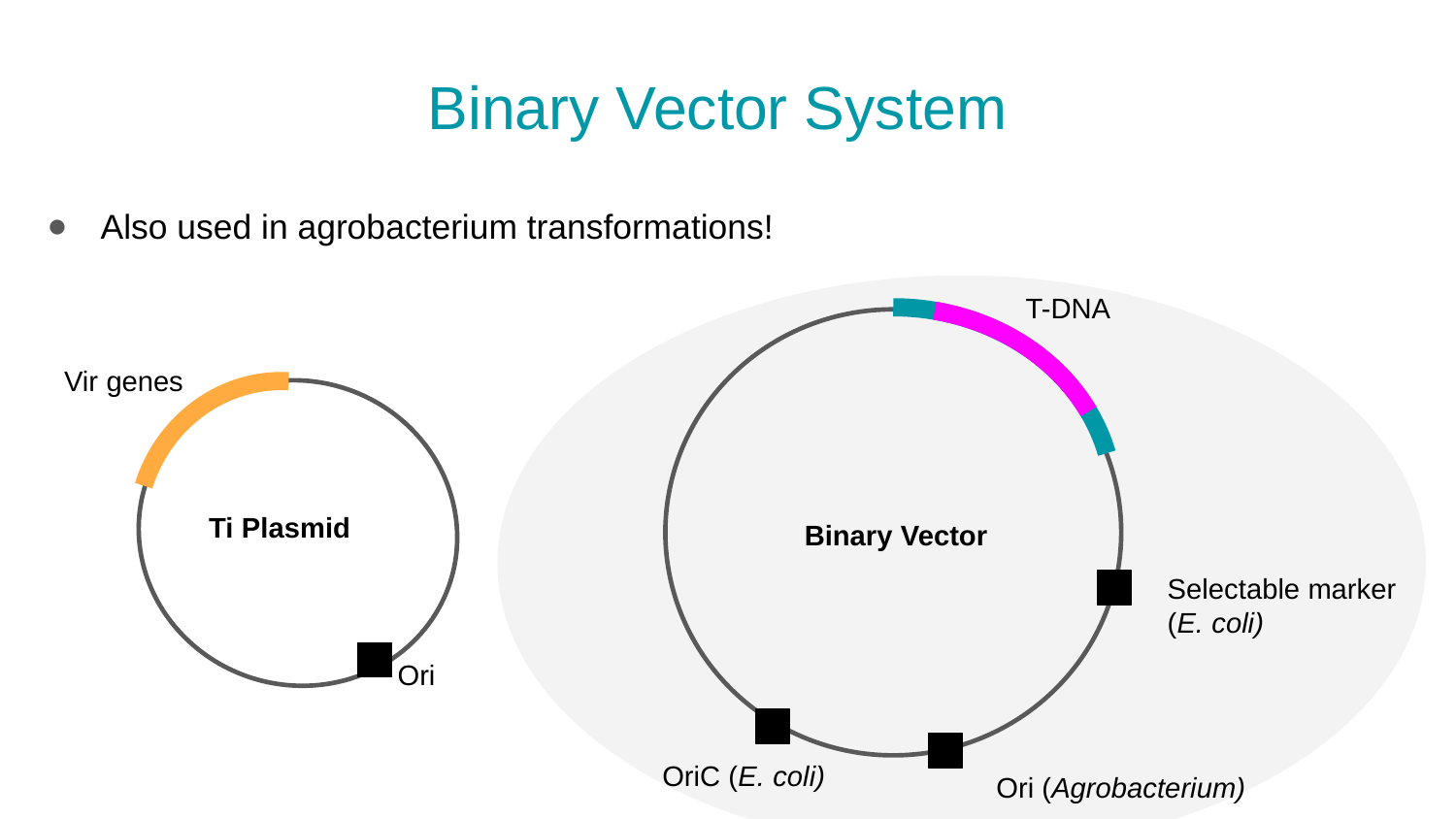

Binary Vector System
Also used in agrobacterium transformations!

T-DNA

Vir genes

Ti Plasmid
Binary Vector
Selectable marker
(E. coli)

Ori

OriC (E. coli)
Ori (Agrobacterium)